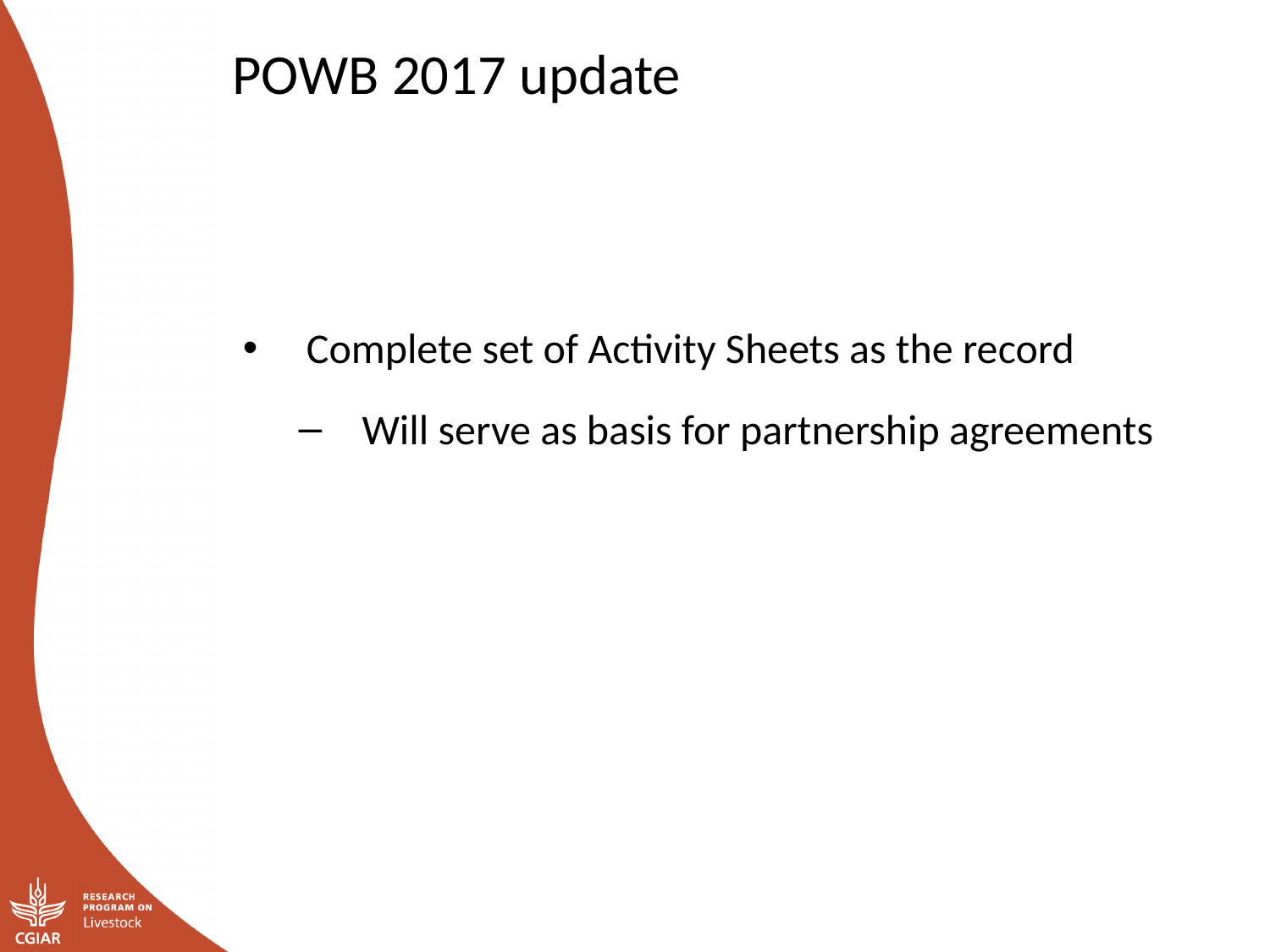

POWB 2017 update

Complete set of Activity Sheets as the record
Will serve as basis for partnership agreements